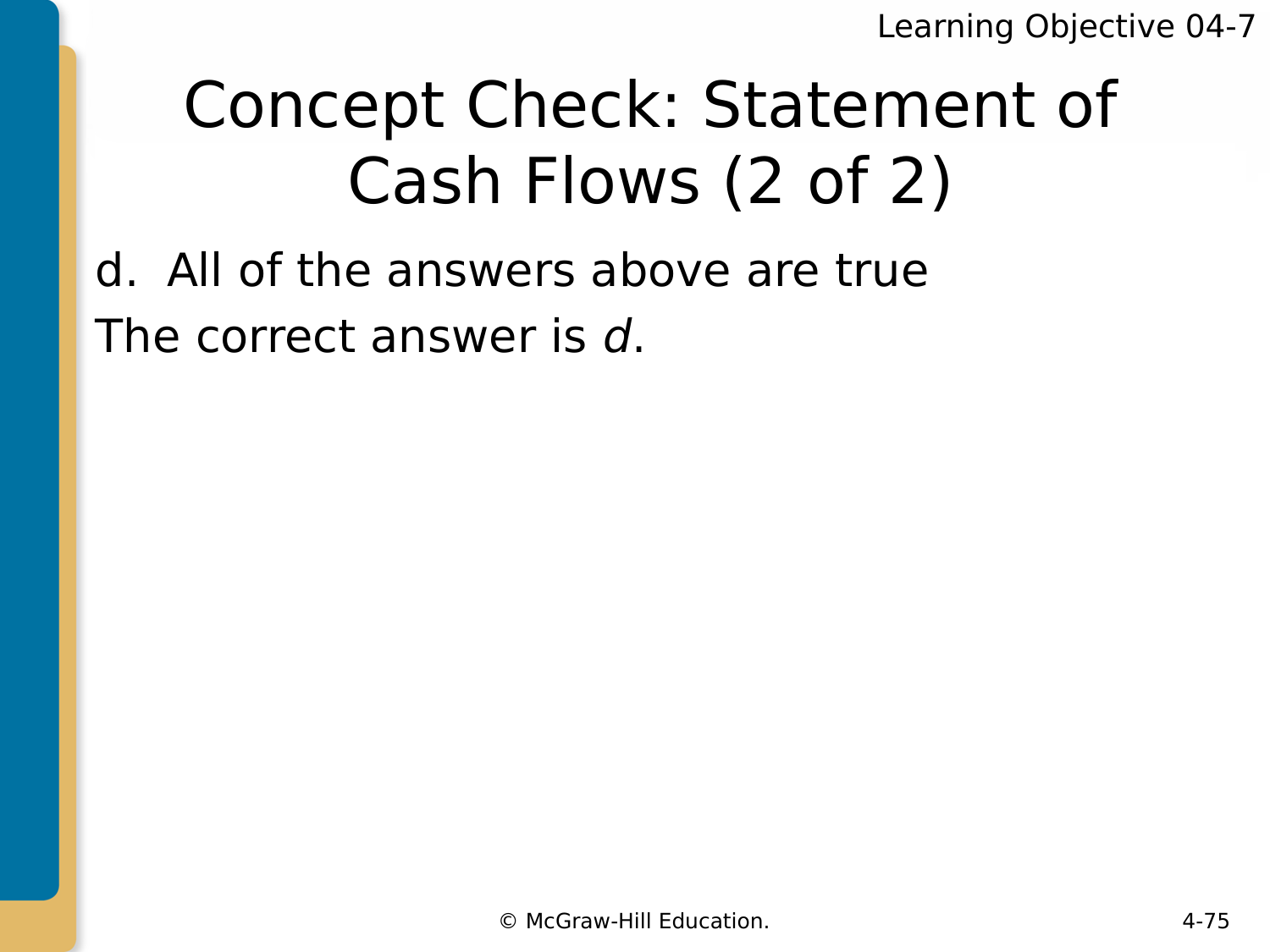

Learning Objective 04-7
# Concept Check: Statement of Cash Flows (2 of 2)
All of the answers above are true
The correct answer is d.